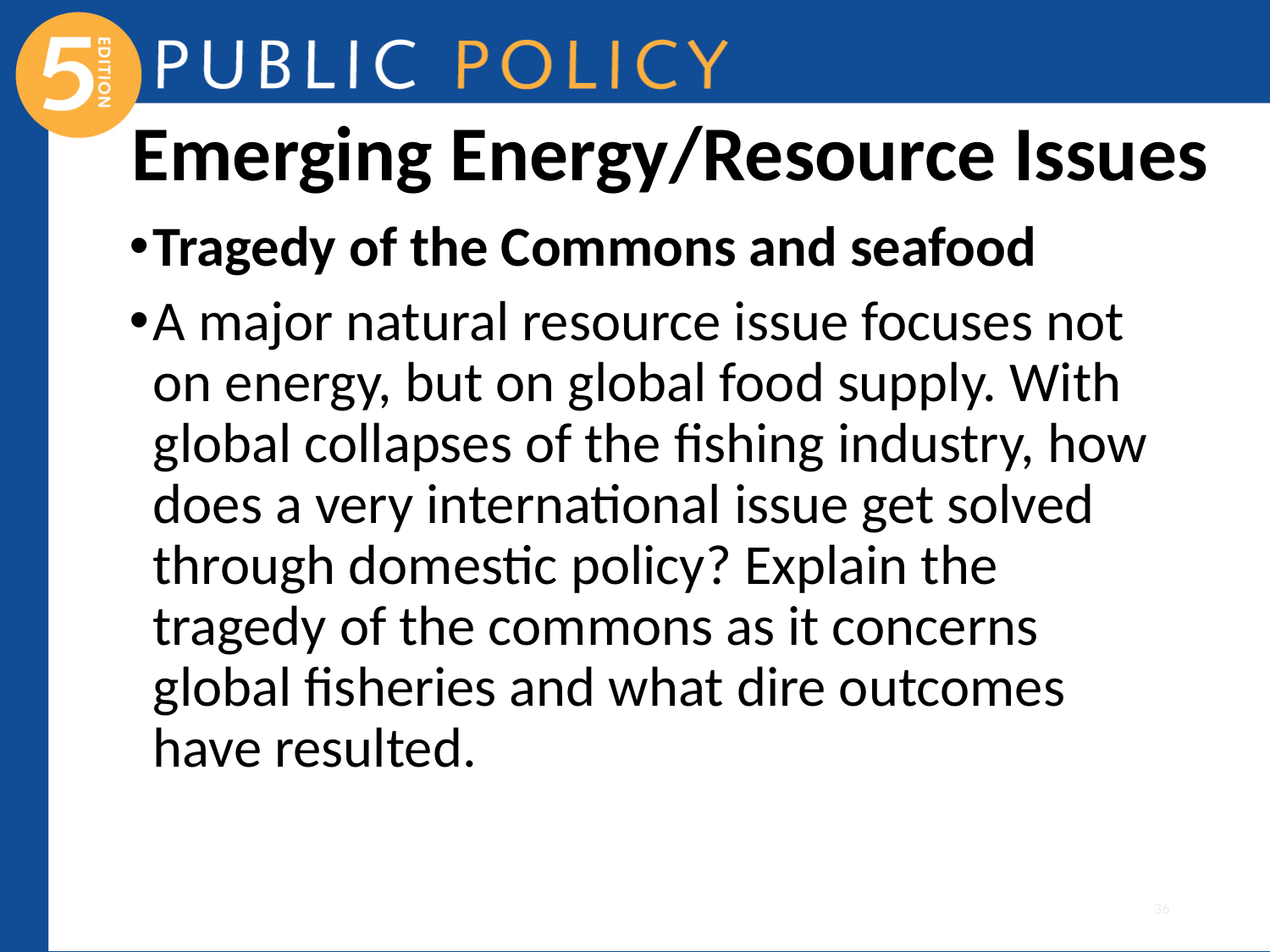

# Emerging Energy/Resource Issues
Tragedy of the Commons and seafood
A major natural resource issue focuses not on energy, but on global food supply. With global collapses of the fishing industry, how does a very international issue get solved through domestic policy? Explain the tragedy of the commons as it concerns global fisheries and what dire outcomes have resulted.

36